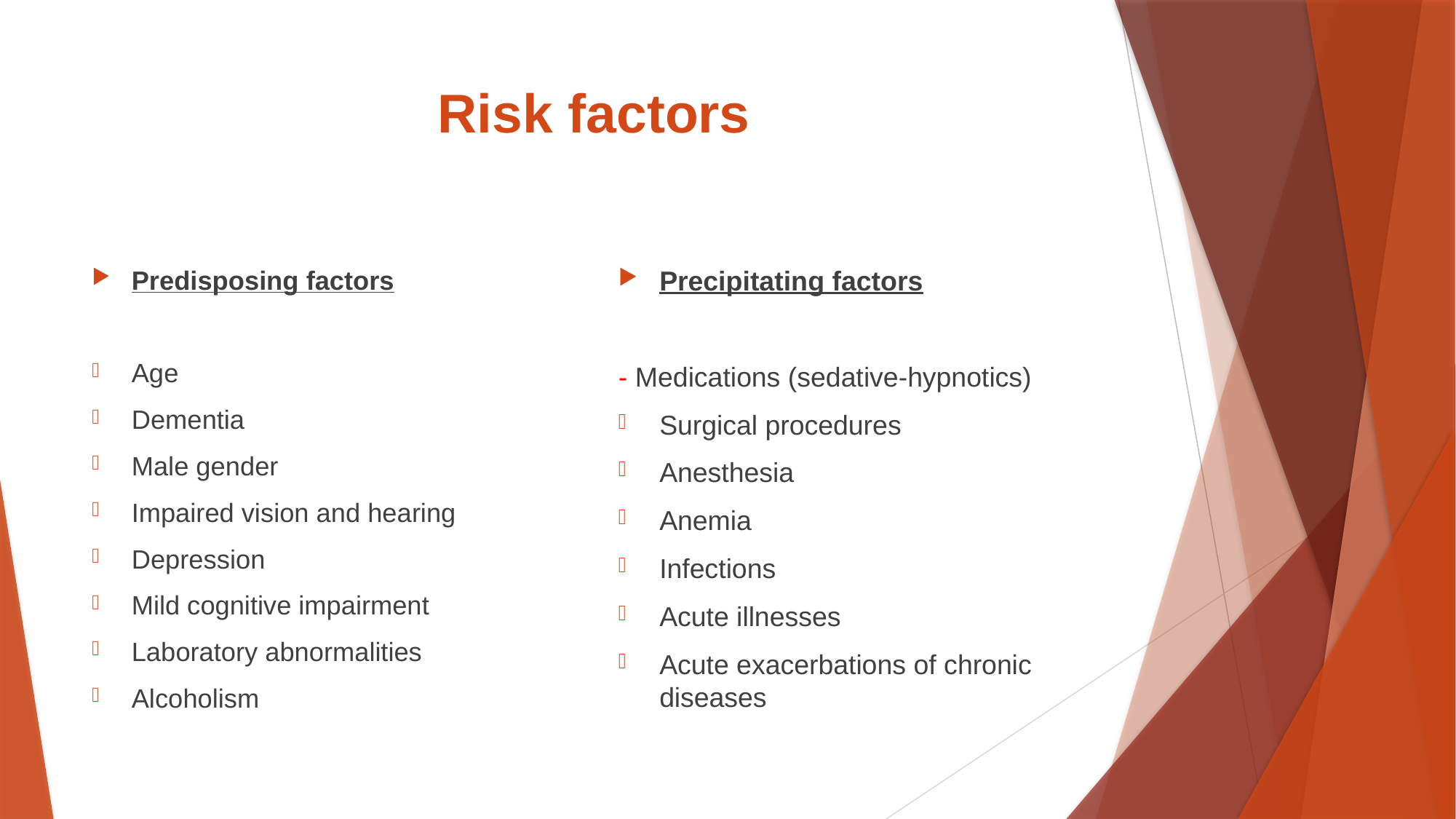

# Risk factors
Predisposing factors

Age
Dementia
Male gender
Impaired vision and hearing
Depression
Mild cognitive impairment
Laboratory abnormalities
Alcoholism
Precipitating factors

- Medications (sedative-hypnotics)
Surgical procedures
Anesthesia
Anemia
Infections
Acute illnesses
Acute exacerbations of chronic diseases